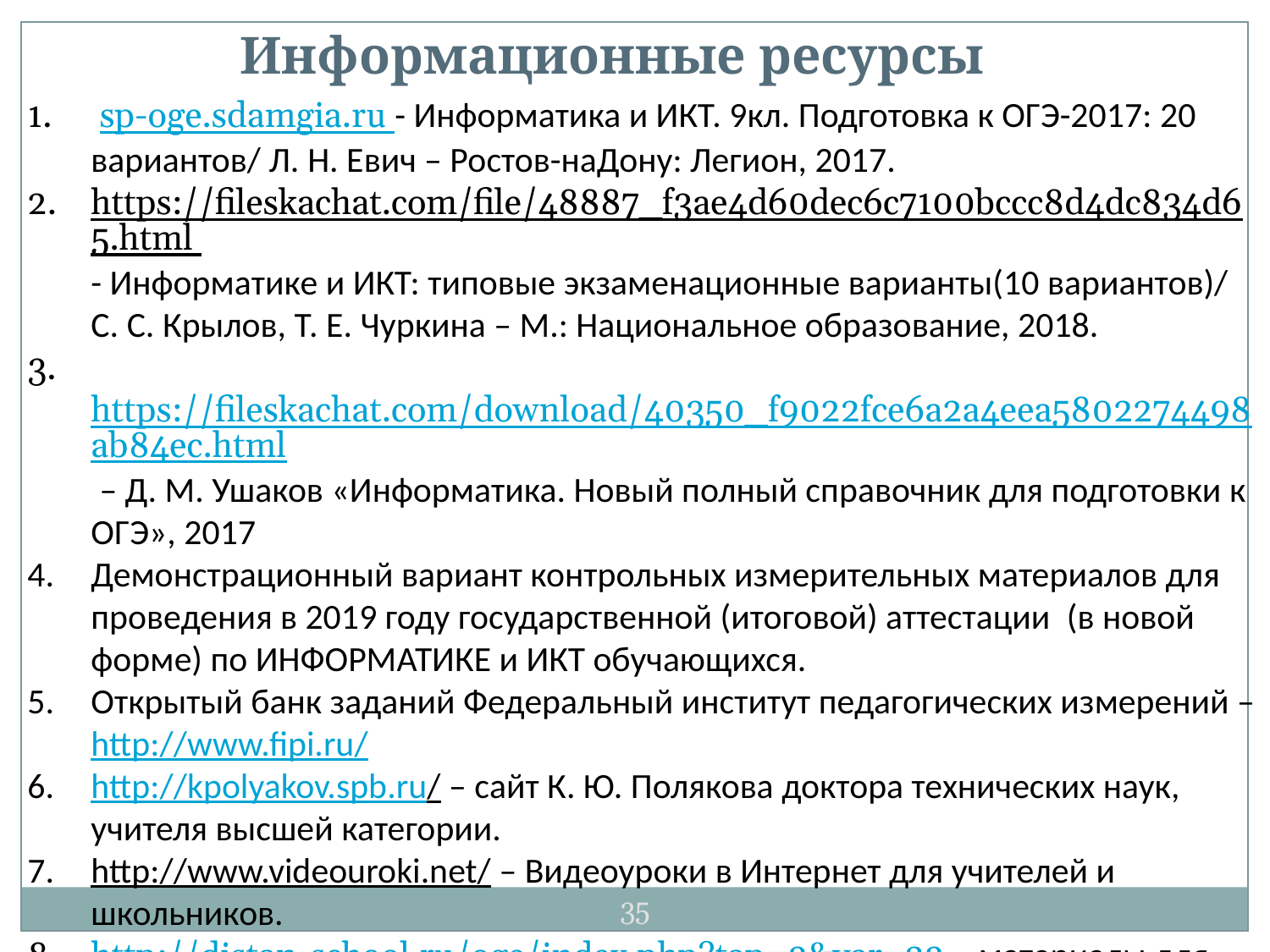

Информационные ресурсы
 sp-oge.sdamgia.ru - Информатика и ИКТ. 9кл. Подготовка к ОГЭ-2017: 20 вариантов/ Л. Н. Евич – Ростов-наДону: Легион, 2017.
https://fileskachat.com/file/48887_f3ae4d60dec6c7100bccc8d4dc834d65.html - Информатике и ИКТ: типовые экзаменационные варианты(10 вариантов)/ С. С. Крылов, Т. Е. Чуркина – М.: Национальное образование, 2018.
 https://fileskachat.com/download/40350_f9022fce6a2a4eea5802274498ab84ec.html – Д. М. Ушаков «Информатика. Новый полный справочник для подготовки к ОГЭ», 2017
Демонстрационный вариант контрольных измерительных материалов для проведения в 2019 году государственной (итоговой) аттестации  (в новой форме) по ИНФОРМАТИКЕ и ИКТ обучающихся.
Открытый банк заданий Федеральный институт педагогических измерений – http://www.fipi.ru/
http://kpolyakov.spb.ru/ – сайт К. Ю. Полякова доктора технических наук, учителя высшей категории.
http://www.videouroki.net/ – Видеоуроки в Интернет для учителей и школьников.
http://distan-school.ru/oge/index.php?tap=3&var=23 – материалы для подготовки к ОГЭ.
35